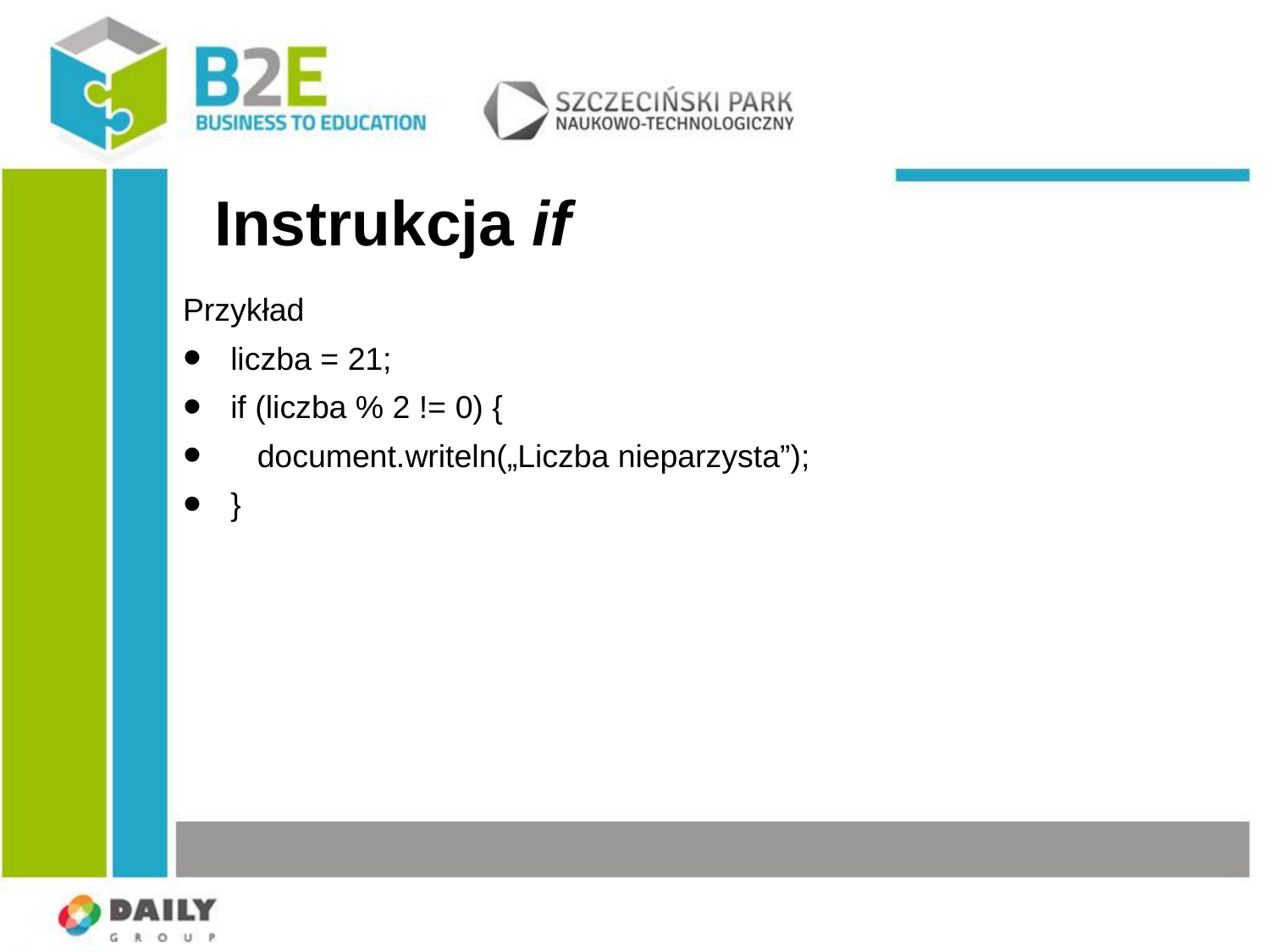

# Instrukcja if
Przykład
liczba = 21;
if (liczba % 2 != 0) {
   document.writeln(„Liczba nieparzysta”);
}